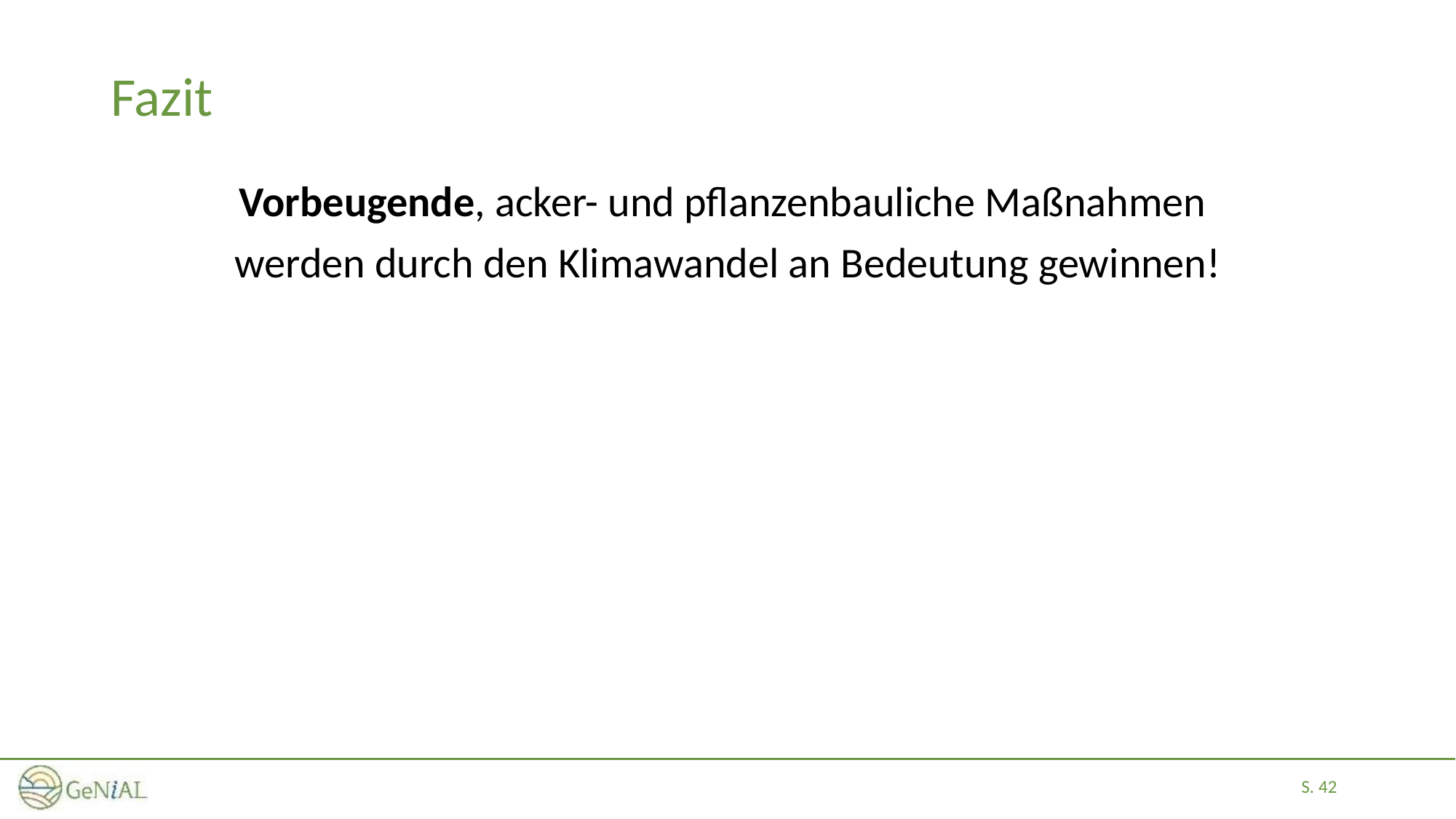

# Fazit
Vorbeugende, acker- und pflanzenbauliche Maßnahmen
werden durch den Klimawandel an Bedeutung gewinnen!